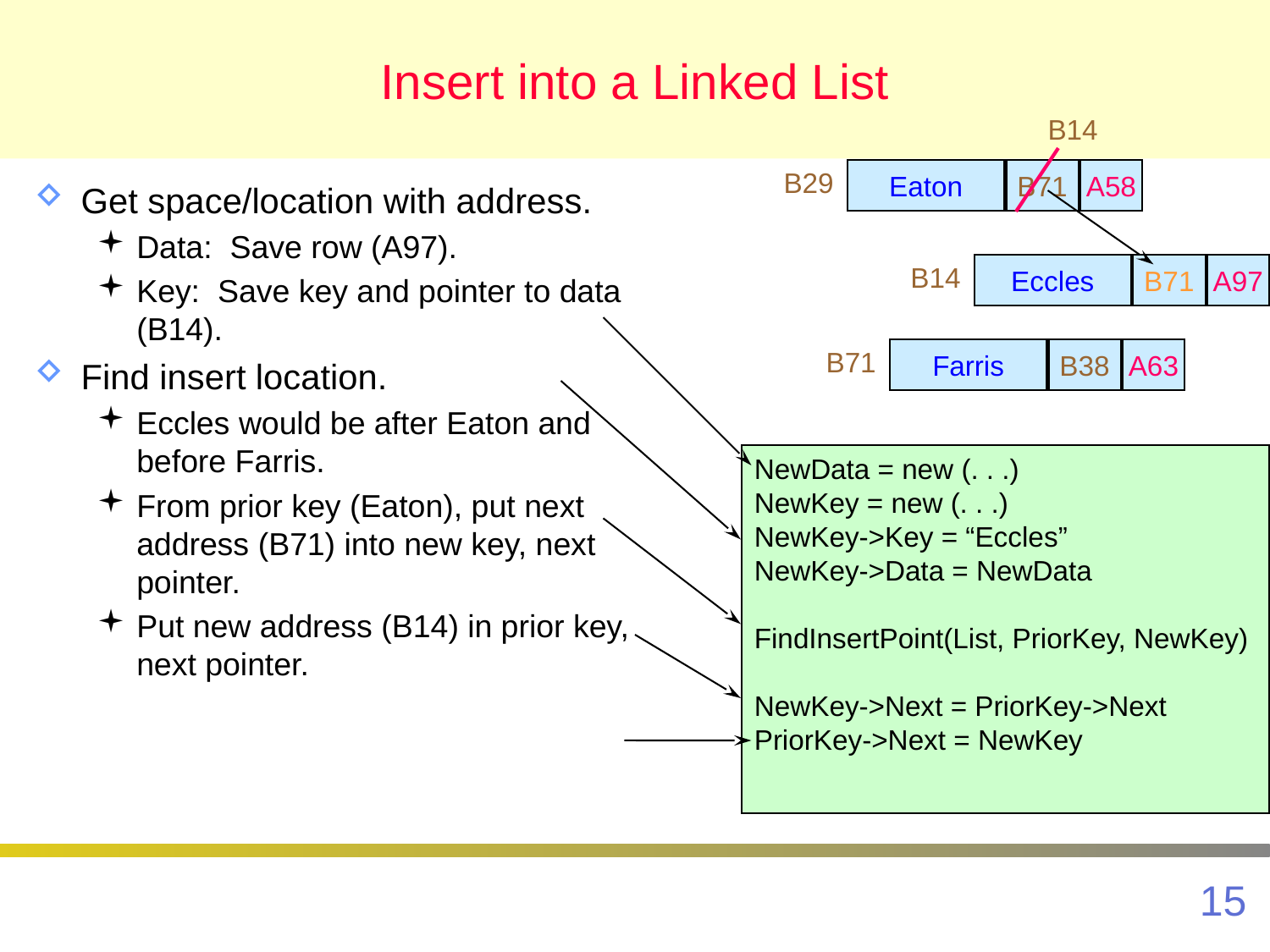

# Insert into a Linked List
B14

B29
Eaton
B71
A58
Get space/location with address.
Data:  Save row (A97).
Key:  Save key and pointer to data (B14).
Find insert location.
Eccles would be after Eaton and before Farris.
From prior key (Eaton), put next address (B71) into new key, next pointer.
Put new address (B14) in prior key, next pointer.

B14
Eccles
B71
A97

B71
Farris
B38
A63

NewData = new (. . .)
NewKey = new (. . .)
NewKey->Key = “Eccles”
NewKey->Data = NewData

FindInsertPoint(List, PriorKey, NewKey)

NewKey->Next = PriorKey->Next
PriorKey->Next = NewKey

15